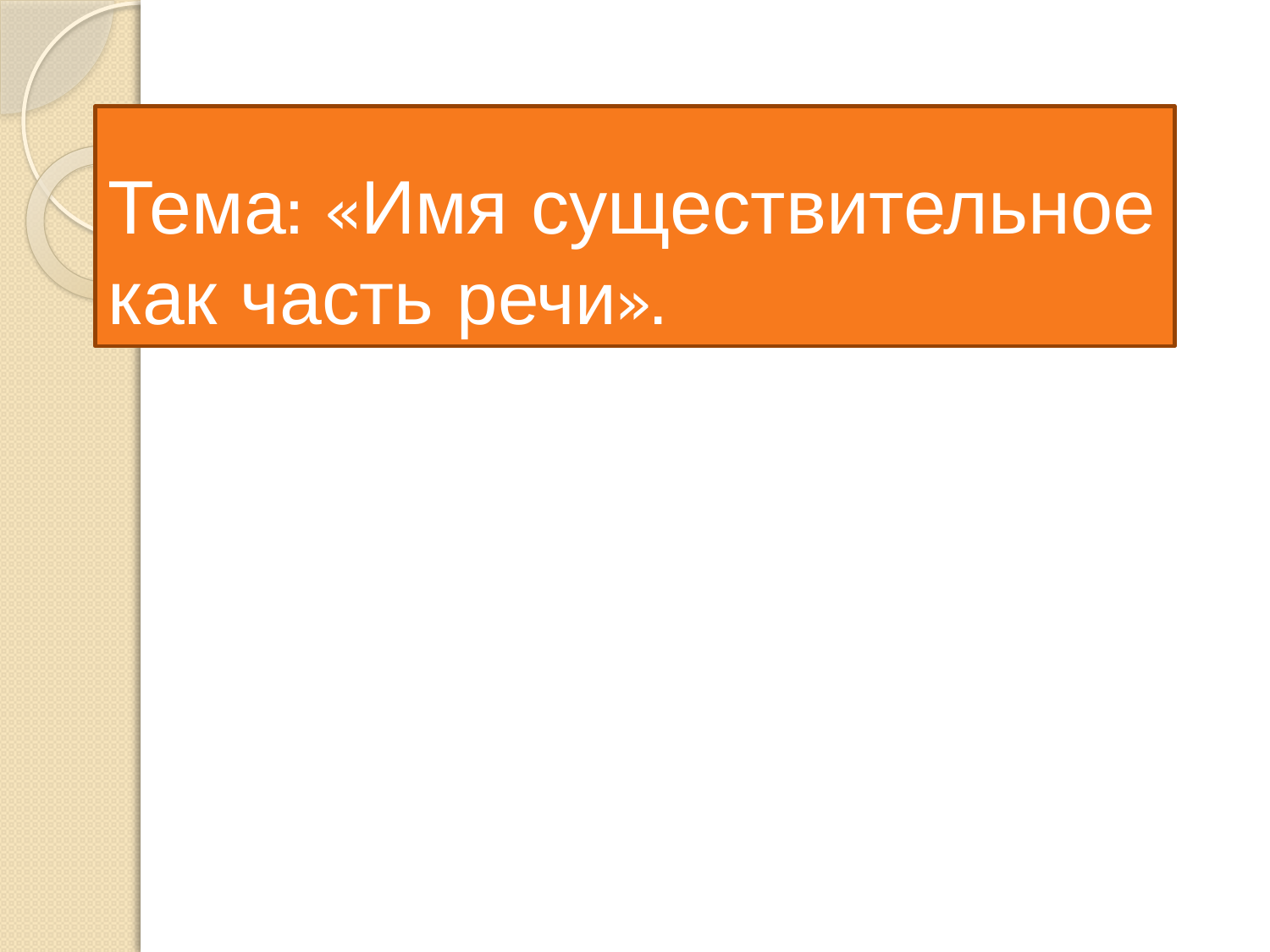

# Тема: «Имя существительное как часть речи».